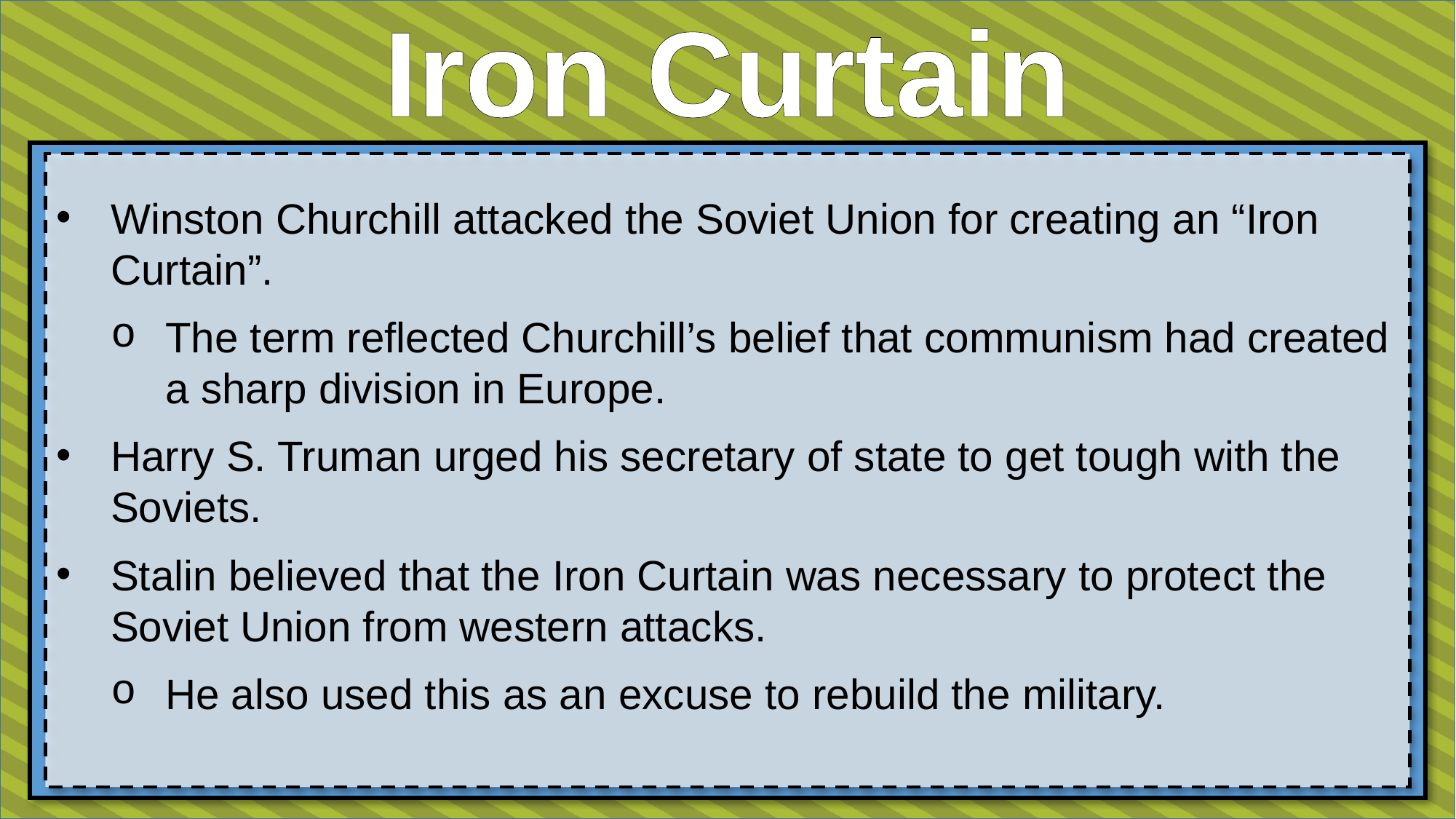

Iron Curtain

Winston Churchill attacked the Soviet Union for creating an “Iron Curtain”.
The term reflected Churchill’s belief that communism had created a sharp division in Europe.
Harry S. Truman urged his secretary of state to get tough with the Soviets.
Stalin believed that the Iron Curtain was necessary to protect the Soviet Union from western attacks.
He also used this as an excuse to rebuild the military.